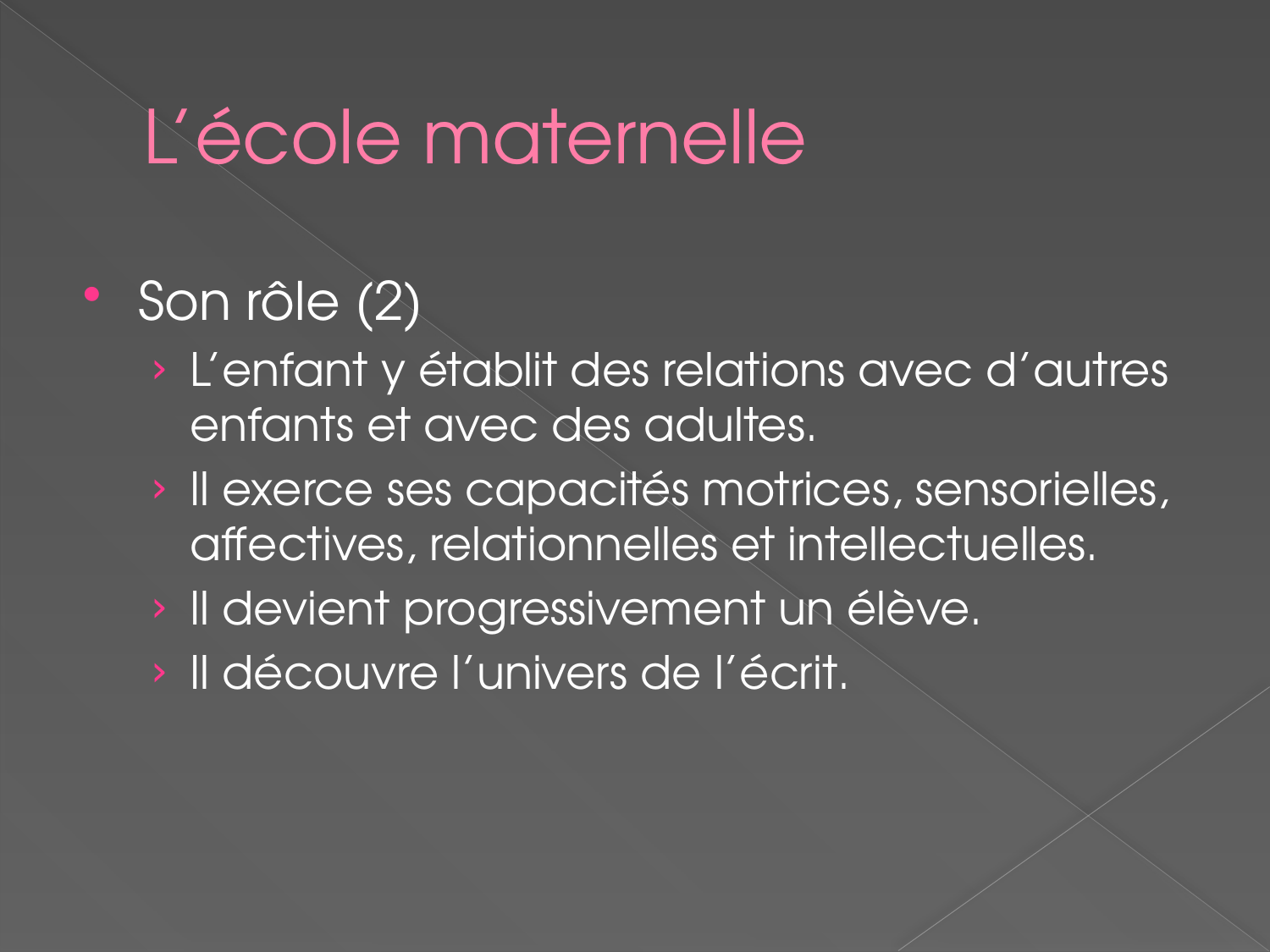

# L’école maternelle
Son rôle (2)
L’enfant y établit des relations avec d’autres enfants et avec des adultes.
Il exerce ses capacités motrices, sensorielles, affectives, relationnelles et intellectuelles.
Il devient progressivement un élève.
Il découvre l’univers de l’écrit.